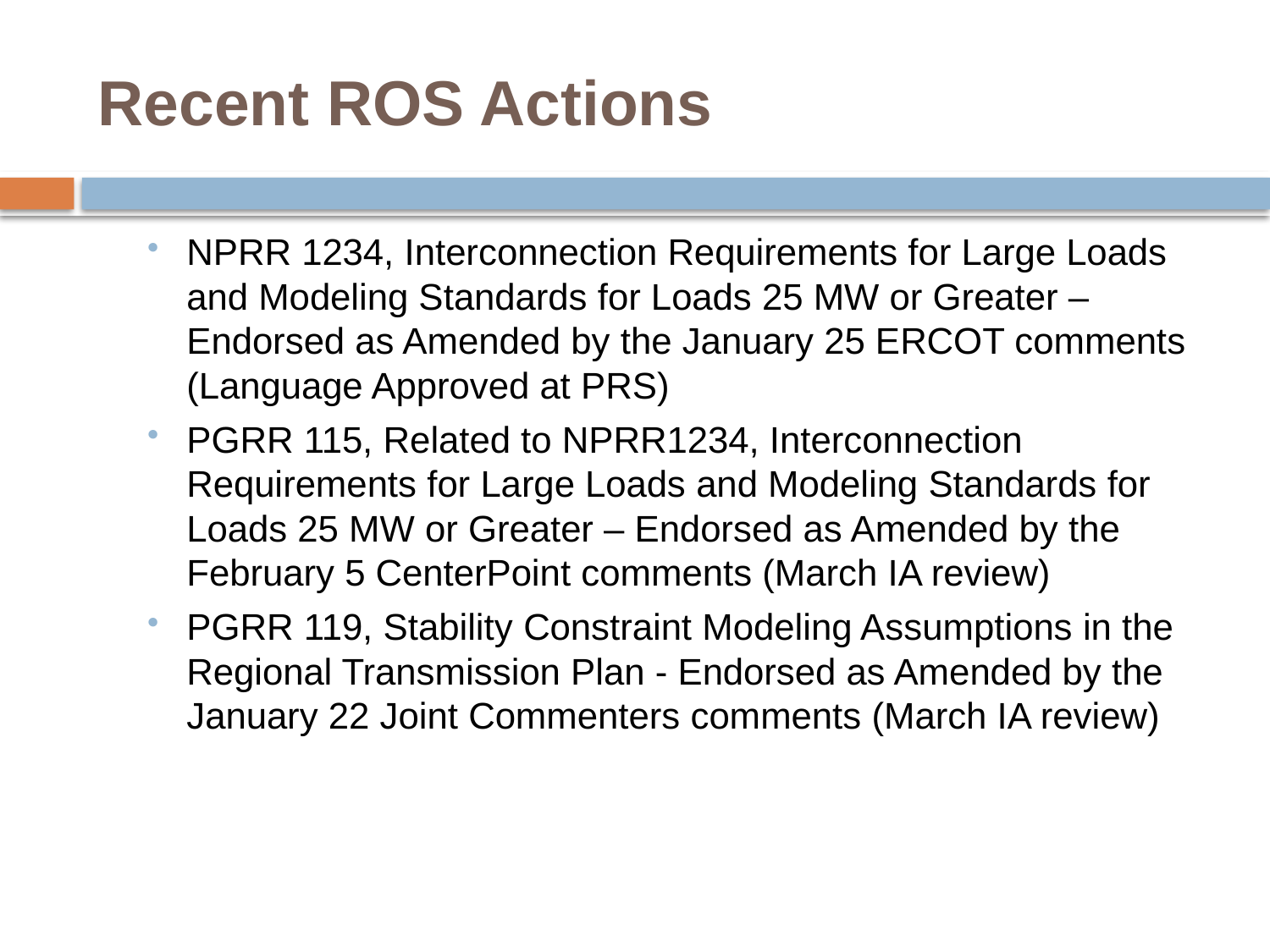

# Recent ROS Actions
NPRR 1234, Interconnection Requirements for Large Loads and Modeling Standards for Loads 25 MW or Greater – Endorsed as Amended by the January 25 ERCOT comments (Language Approved at PRS)
PGRR 115, Related to NPRR1234, Interconnection Requirements for Large Loads and Modeling Standards for Loads 25 MW or Greater – Endorsed as Amended by the February 5 CenterPoint comments (March IA review)
PGRR 119, Stability Constraint Modeling Assumptions in the Regional Transmission Plan - Endorsed as Amended by the January 22 Joint Commenters comments (March IA review)